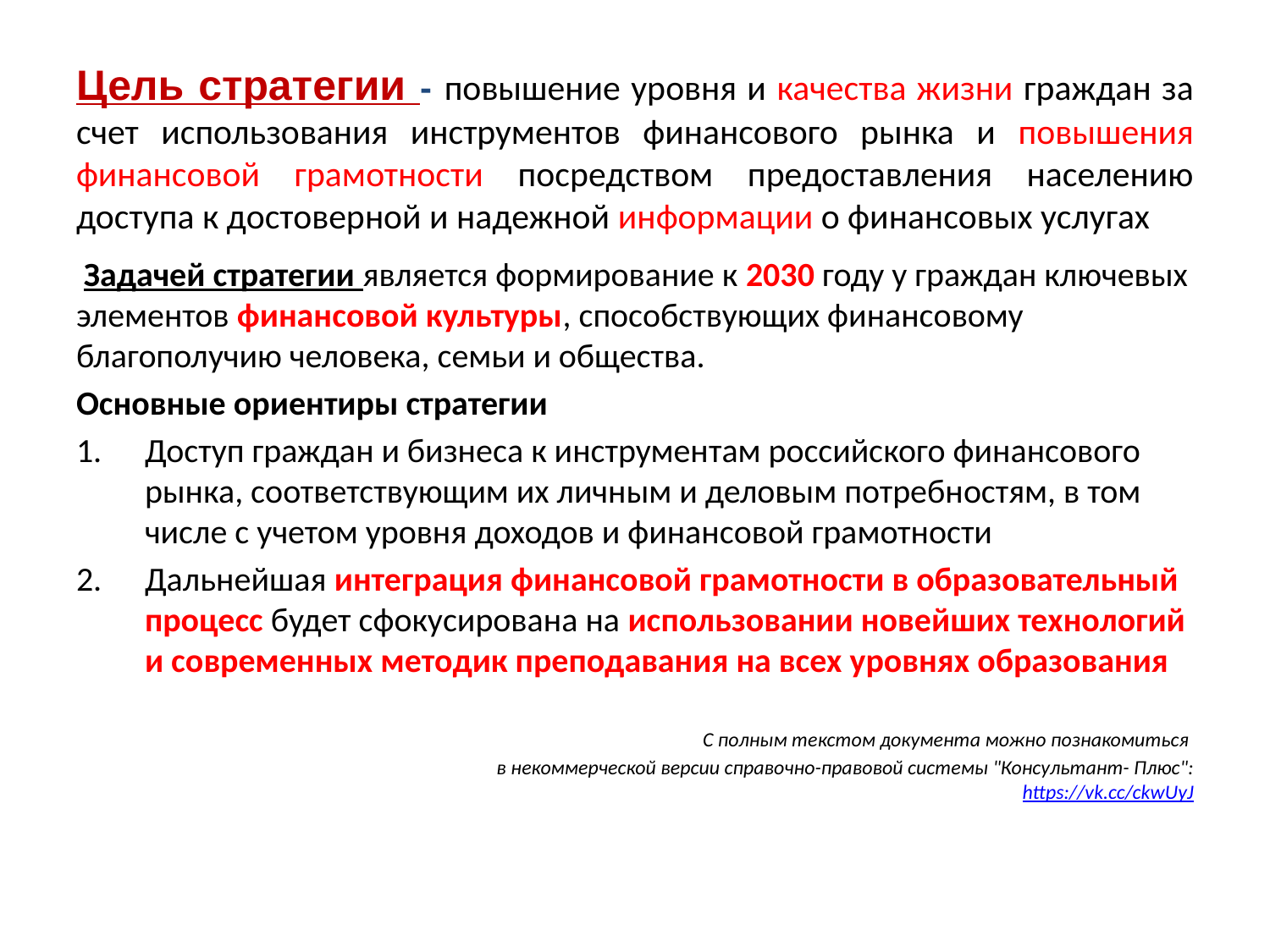

# Цель стратегии - повышение уровня и качества жизни граждан за счет использования инструментов финансового рынка и повышения финансовой грамотности посредством предоставления населению доступа к достоверной и надежной информации о финансовых услугах
 Задачей стратегии является формирование к 2030 году у граждан ключевых элементов финансовой культуры, способствующих финансовому благополучию человека, семьи и общества.
Основные ориентиры стратегии
Доступ граждан и бизнеса к инструментам российского финансового рынка, соответствующим их личным и деловым потребностям, в том числе с учетом уровня доходов и финансовой грамотности
Дальнейшая интеграция финансовой грамотности в образовательный процесс будет сфокусирована на использовании новейших технологий и современных методик преподавания на всех уровнях образования
С полным текстом документа можно познакомиться
в некоммерческой версии справочно-правовой системы "Консультант- Плюс":
https://vk.cc/ckwUyJ